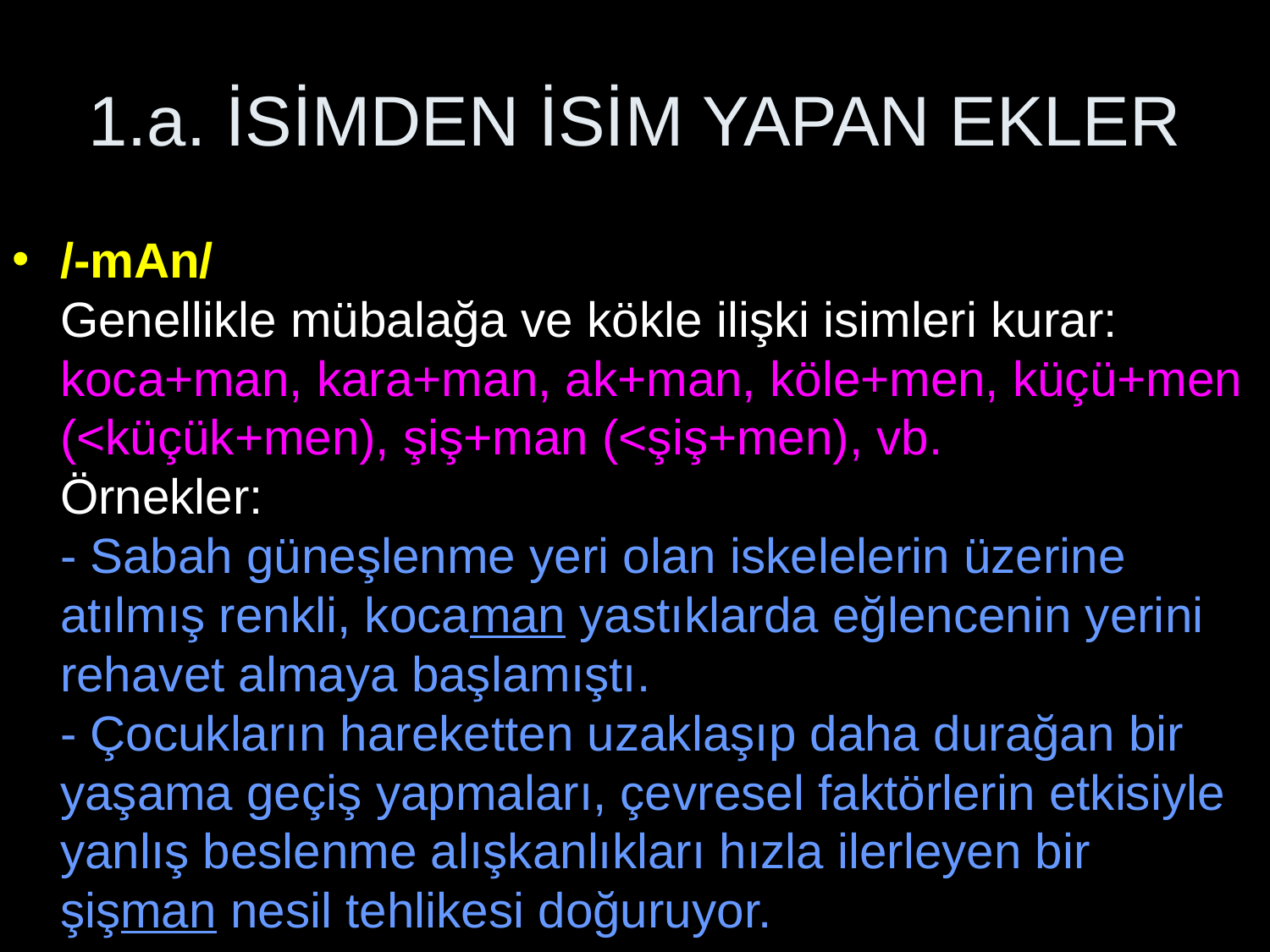

# 1.a. İSİMDEN İSİM YAPAN EKLER
/-mАn/
Genellikle mübalağa ve kökle ilişki isimleri kurar:
koca+man, kara+man, ak+man, köle+men, küçü+men (<küçük+men), şiş+man (<şiş+men), vb.
Örnekler:
- Sabah güneşlenme yeri olan iskelelerin üzerine atılmış renkli, kocaman yastıklarda eğlencenin yerini rehavet almaya başlamıştı.
- Çocukların hareketten uzaklaşıp daha durağan bir yaşama geçiş yapmaları, çevresel faktörlerin etkisiyle yanlış beslenme alışkanlıkları hızla ilerleyen bir şişman nesil tehlikesi doğuruyor.